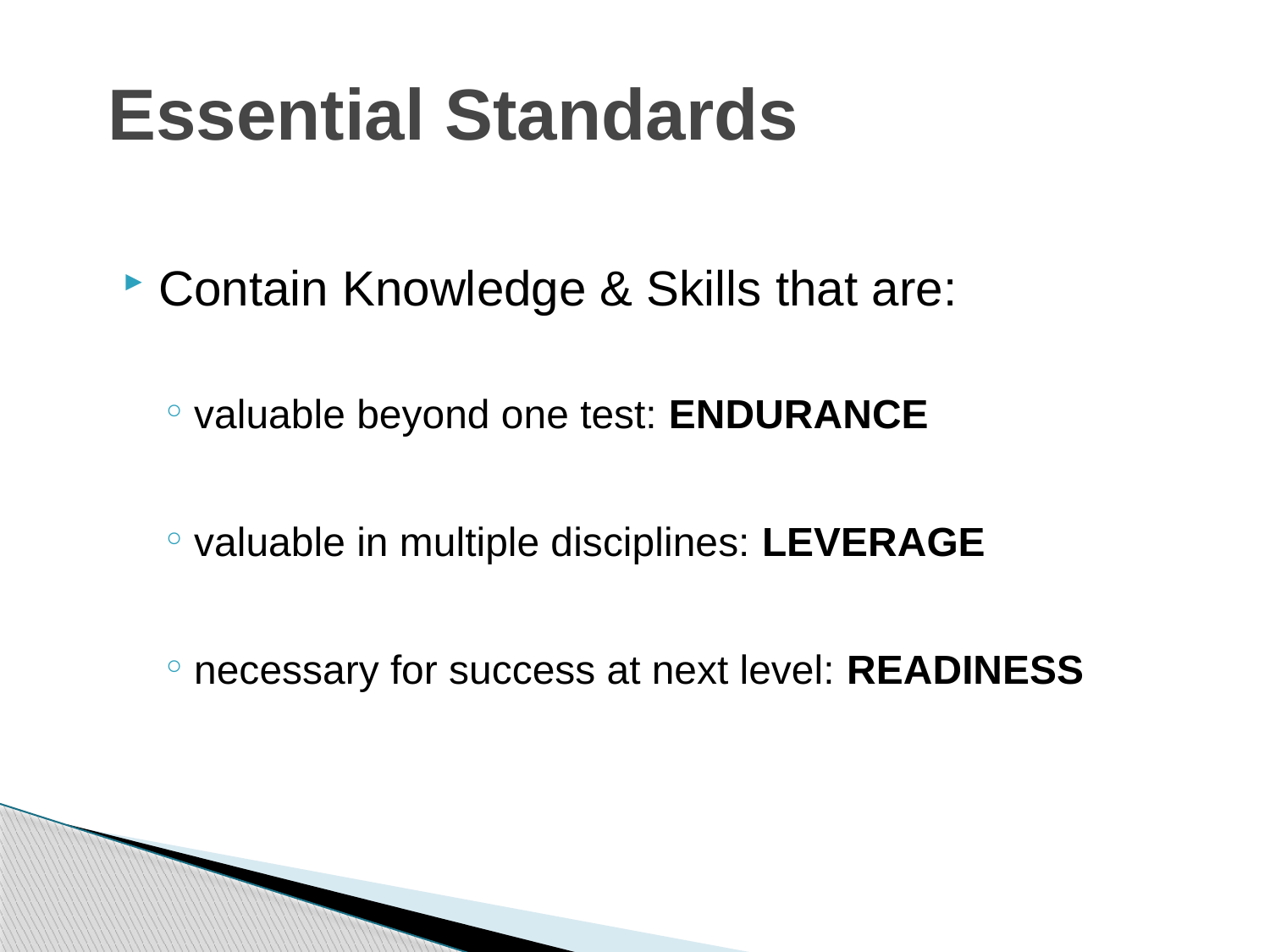

# Essential Standards

Contain Knowledge & Skills that are:

valuable beyond one test: ENDURANCE

valuable in multiple disciplines: LEVERAGE

necessary for success at next level: READINESS